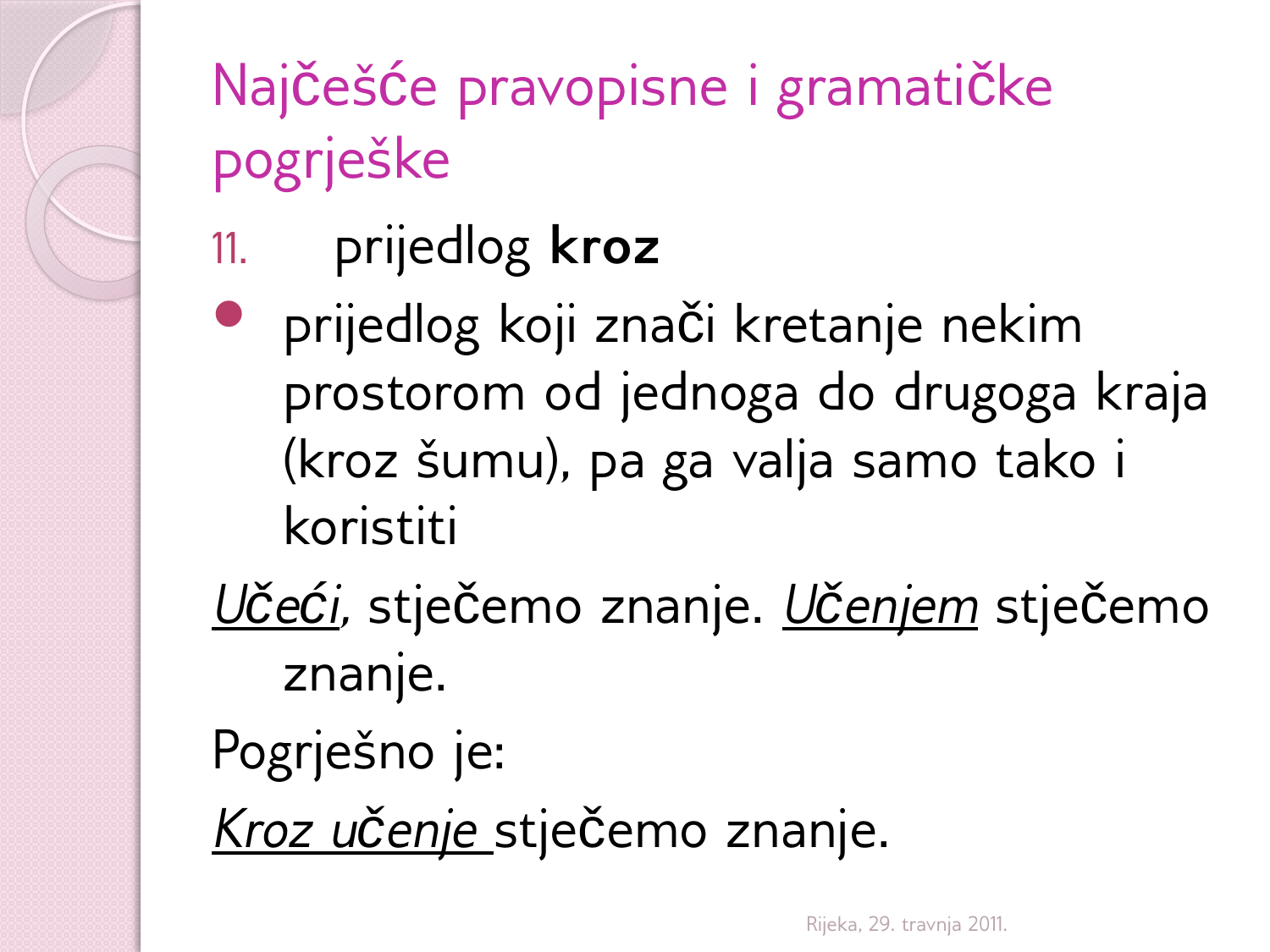

# Najčešće pravopisne i gramatičke pogrješke
   prijedlog kroz
prijedlog koji znači kretanje nekim prostorom od jednoga do drugoga kraja (kroz šumu), pa ga valja samo tako i koristiti
Učeći, stječemo znanje. Učenjem stječemo znanje.
Pogrješno je:
Kroz učenje stječemo znanje.

Rijeka, 29. travnja 2011.